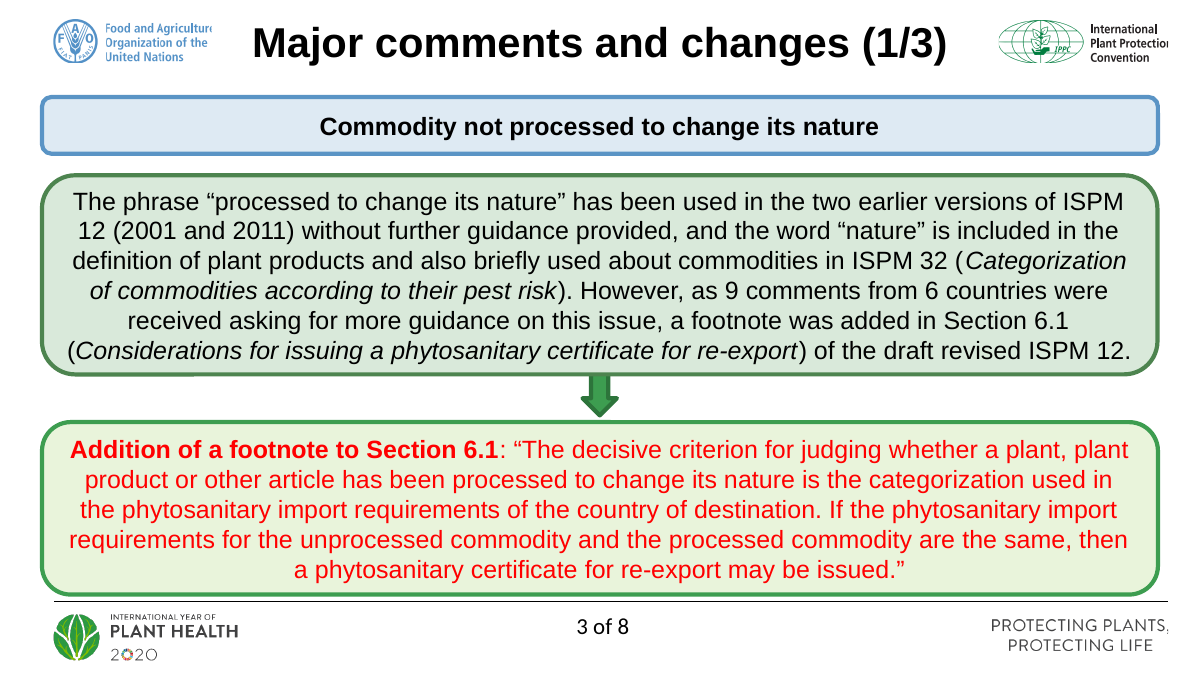

Major comments and changes (1/3)
Commodity not processed to change its nature
The phrase “processed to change its nature” has been used in the two earlier versions of ISPM 12 (2001 and 2011) without further guidance provided, and the word “nature” is included in the definition of plant products and also briefly used about commodities in ISPM 32 (Categorization of commodities according to their pest risk). However, as 9 comments from 6 countries were received asking for more guidance on this issue, a footnote was added in Section 6.1 (Considerations for issuing a phytosanitary certificate for re-export) of the draft revised ISPM 12.

Addition of a footnote to Section 6.1: “The decisive criterion for judging whether a plant, plant product or other article has been processed to change its nature is the categorization used in the phytosanitary import requirements of the country of destination. If the phytosanitary import requirements for the unprocessed commodity and the processed commodity are the same, then a phytosanitary certificate for re-export may be issued.”
3 of 8